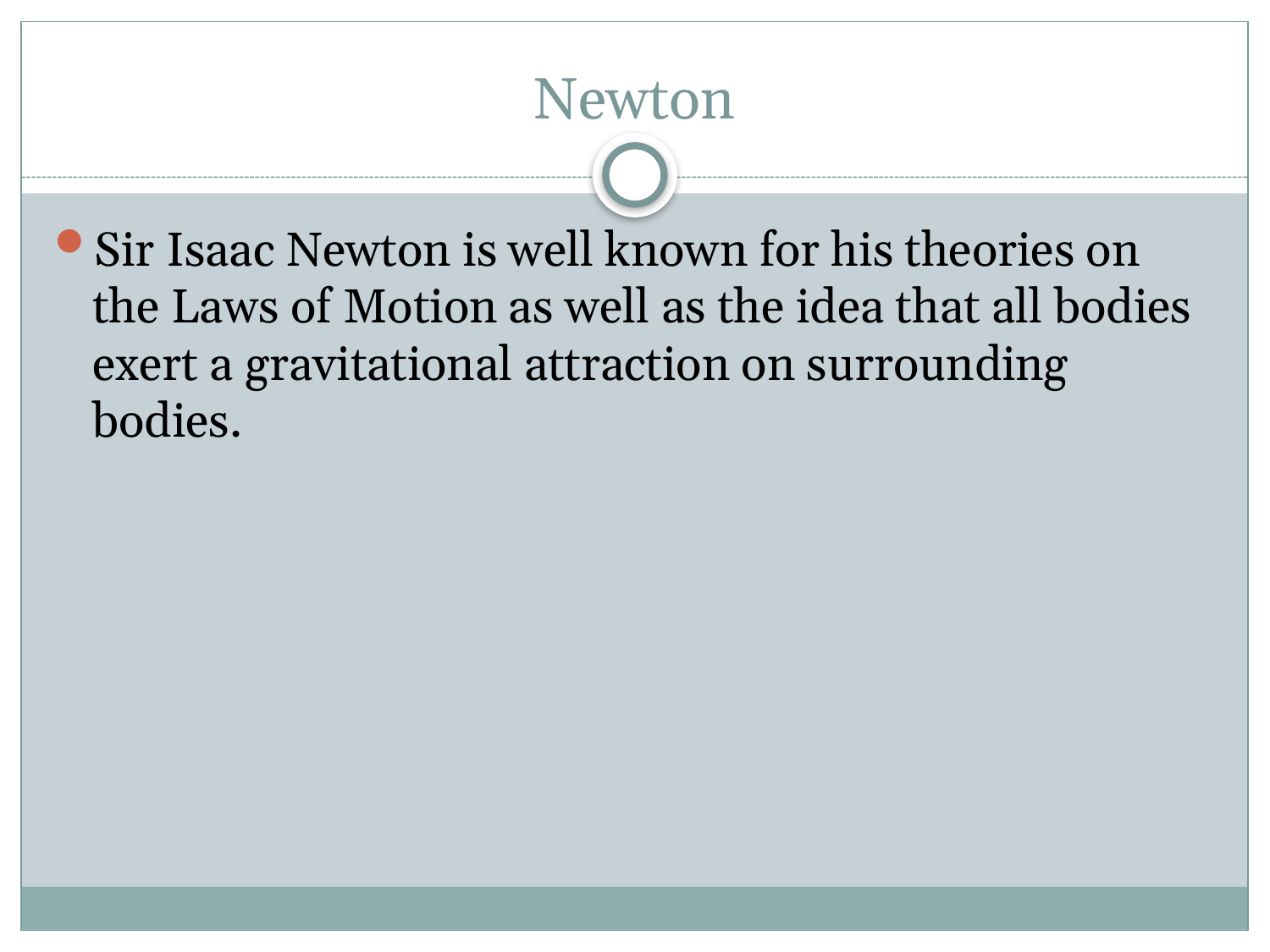

# Newton
Sir Isaac Newton is well known for his theories on the Laws of Motion as well as the idea that all bodies exert a gravitational attraction on surrounding bodies.